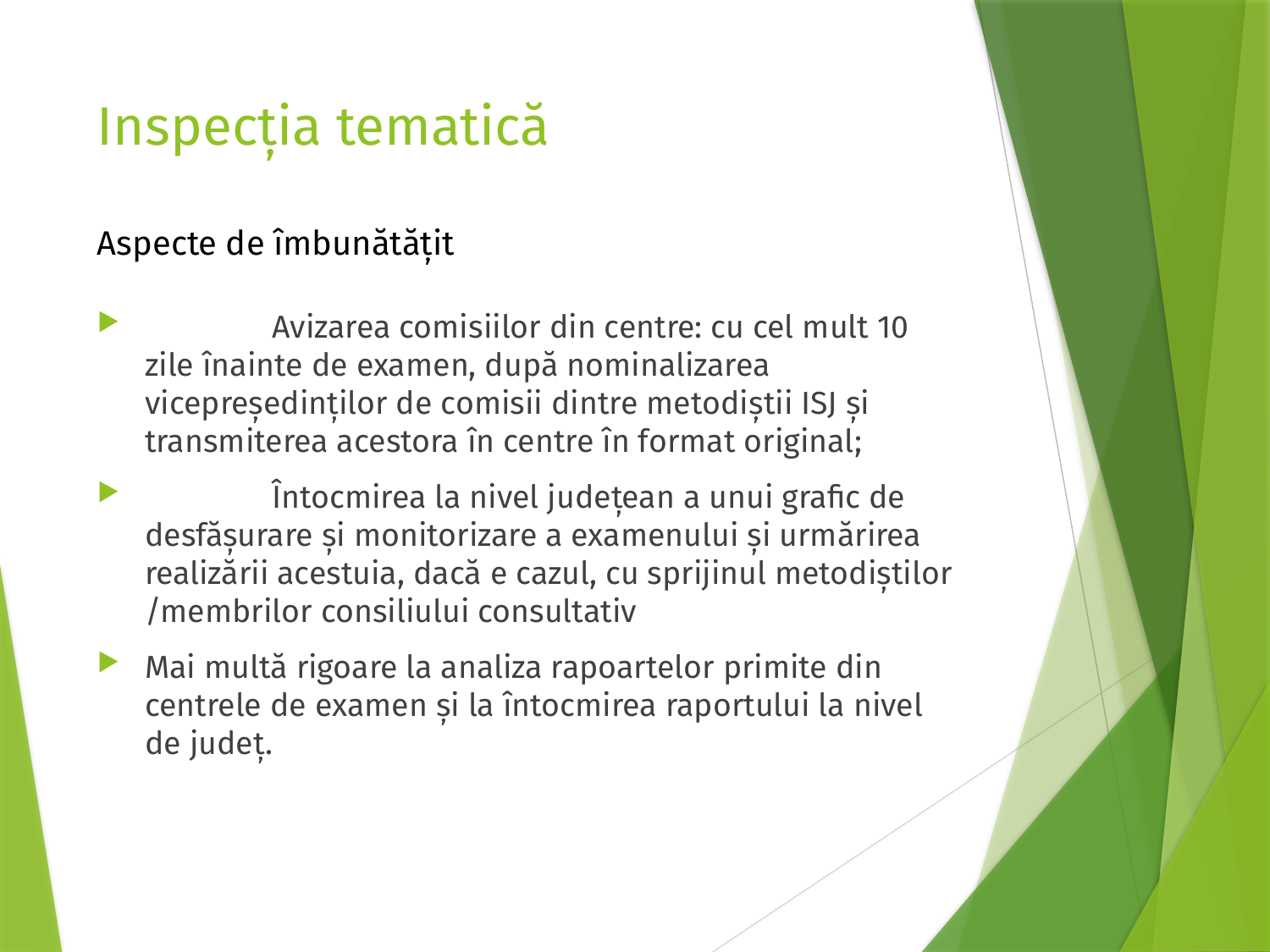

# Inspecția tematică Aspecte de îmbunătățit
	Avizarea comisiilor din centre: cu cel mult 10 zile înainte de examen, după nominalizarea vicepreşedinţilor de comisii dintre metodiştii ISJ și transmiterea acestora în centre în format original;
	Întocmirea la nivel județean a unui grafic de desfășurare și monitorizare a examenului și urmărirea realizării acestuia, dacă e cazul, cu sprijinul metodiștilor /membrilor consiliului consultativ
Mai multă rigoare la analiza rapoartelor primite din centrele de examen și la întocmirea raportului la nivel de județ.